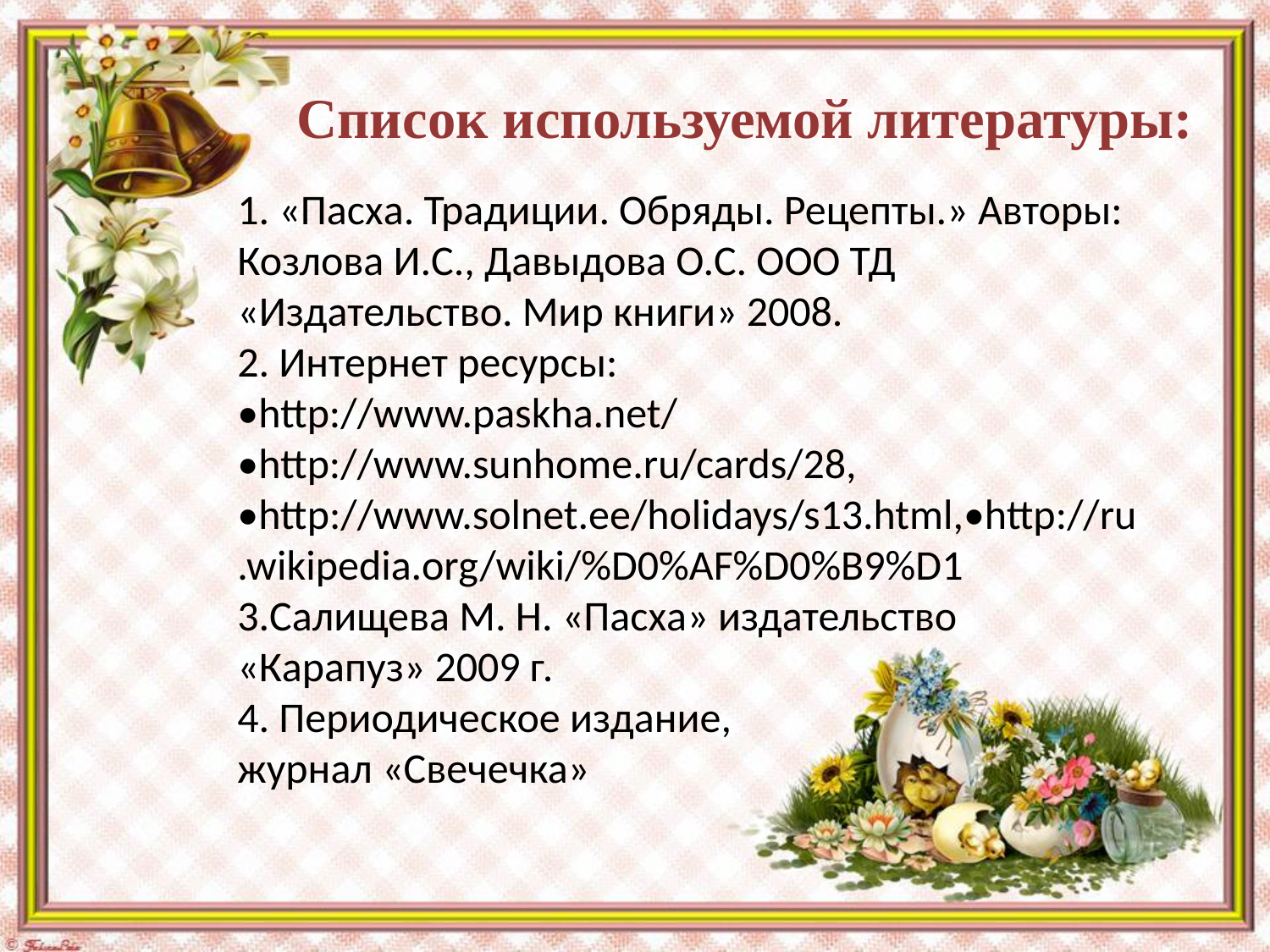

Список используемой литературы:
1. «Пасха. Традиции. Обряды. Рецепты.» Авторы: Козлова И.С., Давыдова О.С. ООО ТД «Издательство. Мир книги» 2008.
2. Интернет ресурсы:
•http://www.paskha.net/
•http://www.sunhome.ru/cards/28, •http://www.solnet.ee/holidays/s13.html,•http://ru.wikipedia.org/wiki/%D0%AF%D0%B9%D1
3.Салищева М. Н. «Пасха» издательство «Карапуз» 2009 г.
4. Периодическое издание,
журнал «Свечечка»